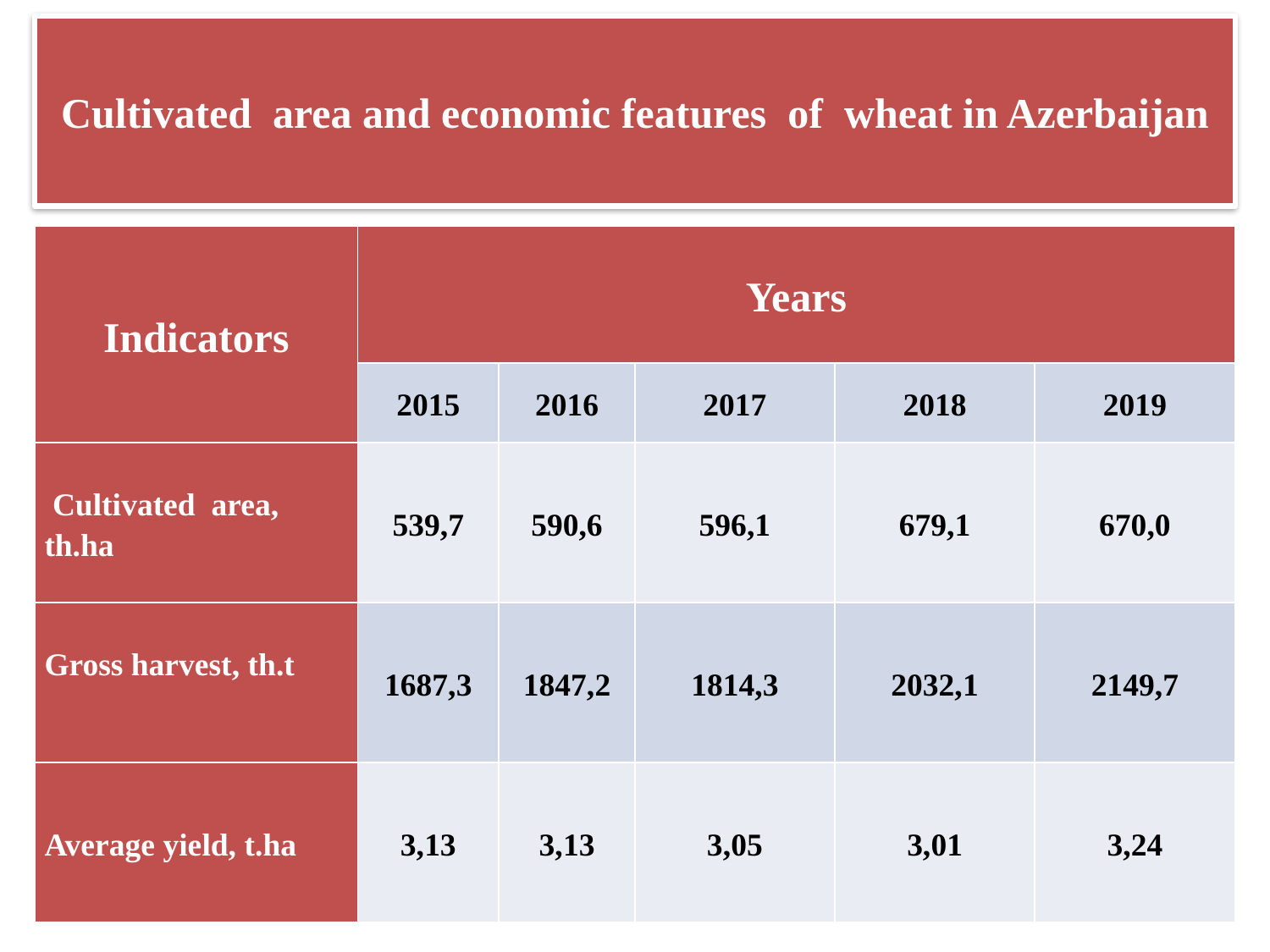

# Cultivated  area and economic features  of  wheat in Azerbaijan
| Indicators | Years |  |  |  |  |
| --- | --- | --- | --- | --- | --- |
|  | 2015 | 2016 | 2017 | 2018 | 2019 |
| Cultivated area, th.ha | 539,7 | 590,6 | 596,1 | 679,1 | 670,0 |
| Gross harvest, th.t | 1687,3 | 1847,2 | 1814,3 | 2032,1 | 2149,7 |
| Average yield, t.ha | 3,13 | 3,13 | 3,05 | 3,01 | 3,24 |